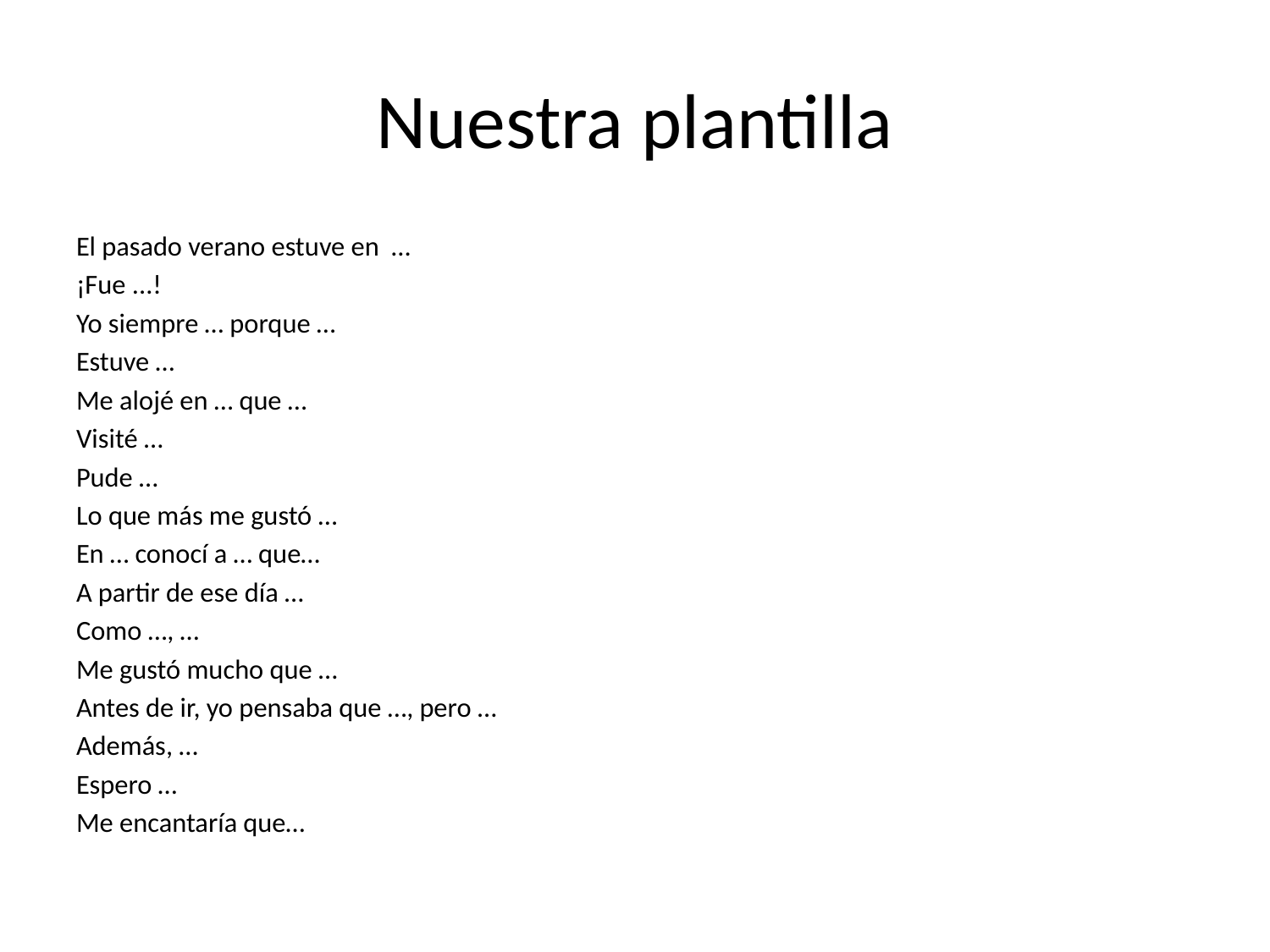

# Nuestra plantilla
El pasado verano estuve en  …
¡Fue ...!
Yo siempre … porque …
Estuve …
Me alojé en … que …
Visité …
Pude …
Lo que más me gustó …
En … conocí a … que…
A partir de ese día …
Como …, …
Me gustó mucho que …
Antes de ir, yo pensaba que …, pero …
Además, …
Espero …
Me encantaría que…